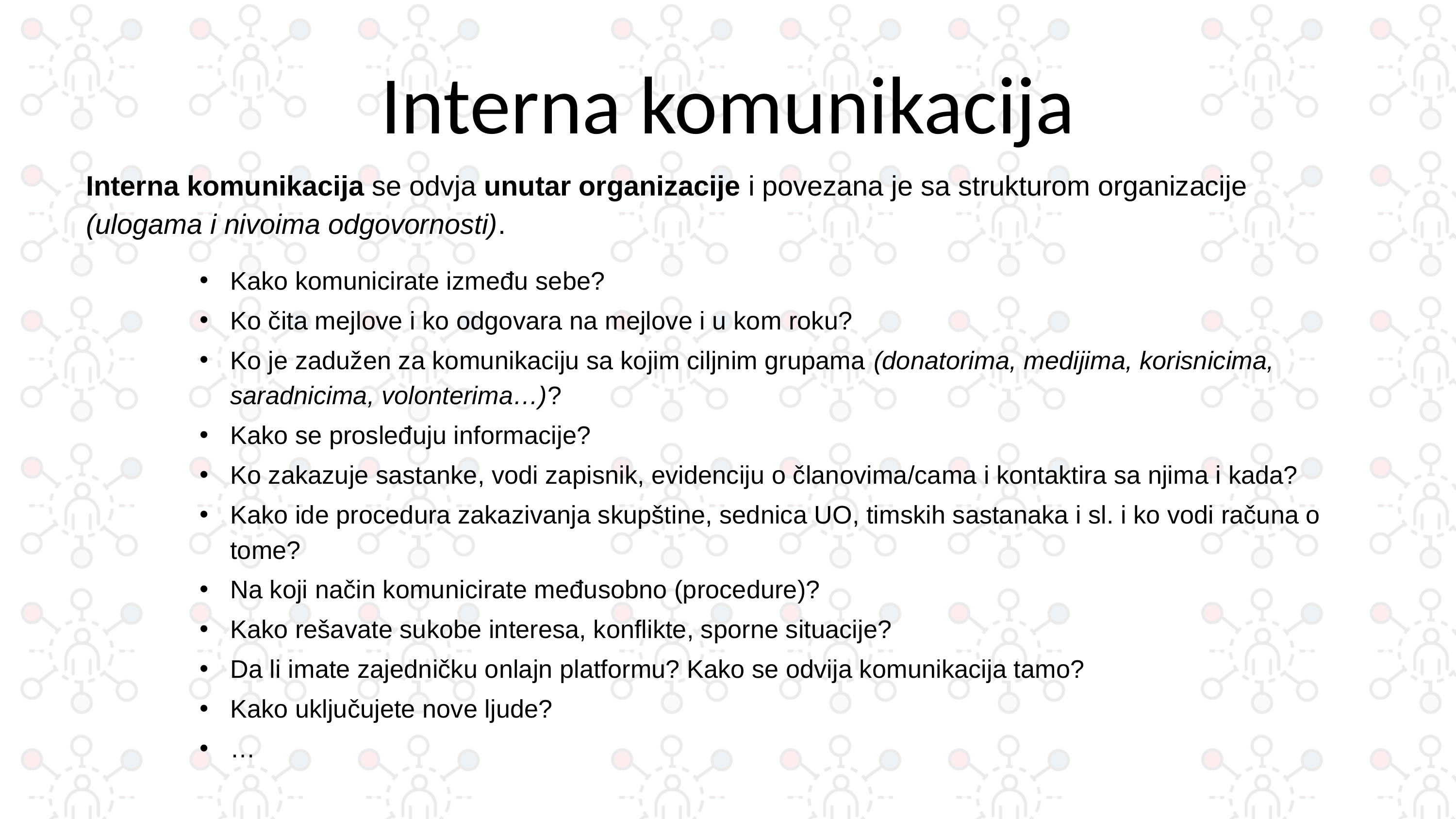

# Interna komunikacija
Interna komunikacija se odvja unutar organizacije i povezana je sa strukturom organizacije (ulogama i nivoima odgovornosti).

Kako komunicirate između sebe?
Ko čita mejlove i ko odgovara na mejlove i u kom roku?
Ko je zadužen za komunikaciju sa kojim ciljnim grupama (donatorima, medijima, korisnicima, saradnicima, volonterima…)?
Kako se prosleđuju informacije?
Ko zakazuje sastanke, vodi zapisnik, evidenciju o članovima/cama i kontaktira sa njima i kada?
Kako ide procedura zakazivanja skupštine, sednica UO, timskih sastanaka i sl. i ko vodi računa o tome?
Na koji način komunicirate međusobno (procedure)?
Kako rešavate sukobe interesa, konflikte, sporne situacije?
Da li imate zajedničku onlajn platformu? Kako se odvija komunikacija tamo?
Kako uključujete nove ljude?
…